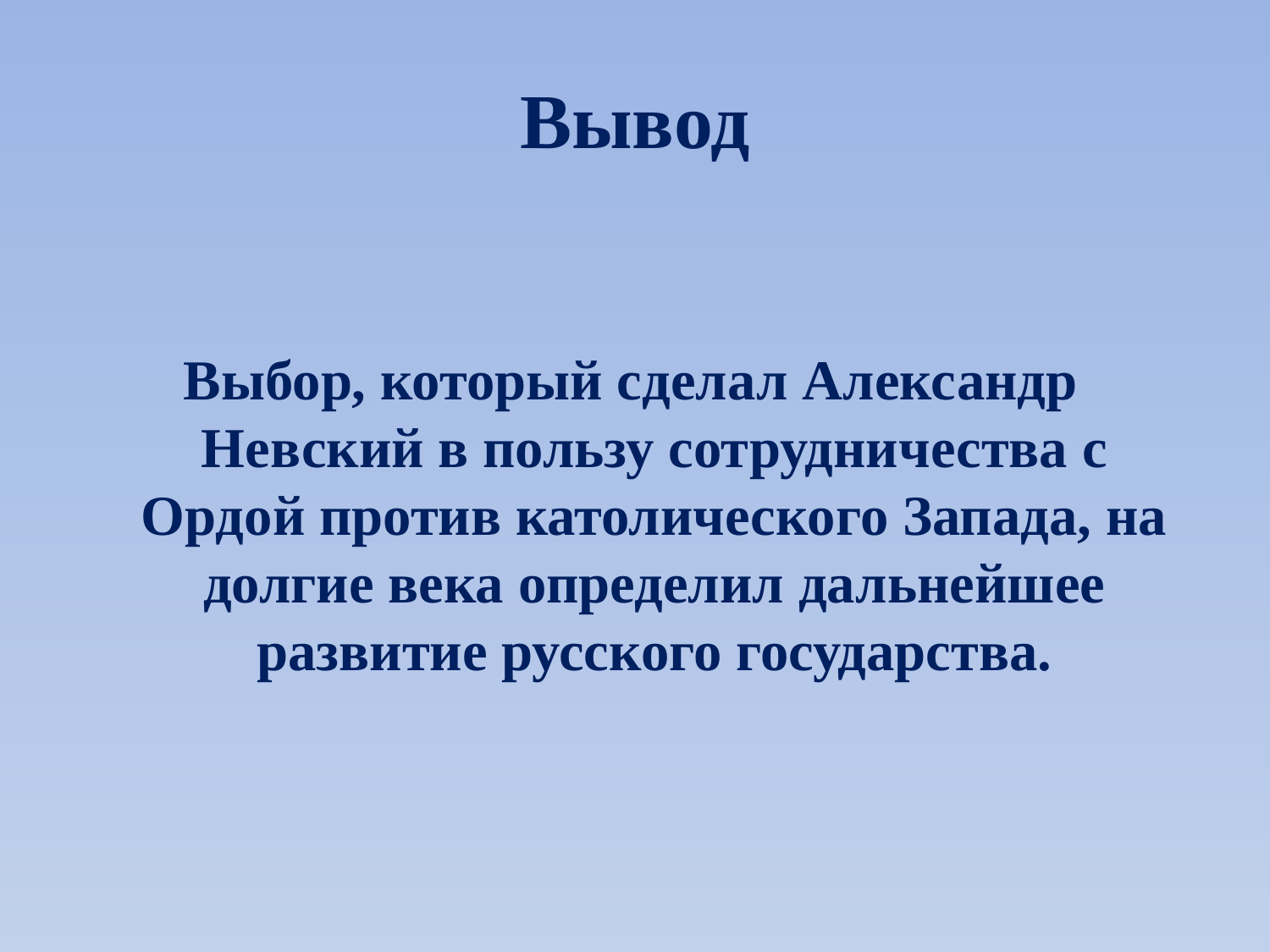

# Вывод
Выбор, который сделал Александр Невский в пользу сотрудничества с Ордой против католического Запада, на долгие века определил дальнейшее развитие русского государства.